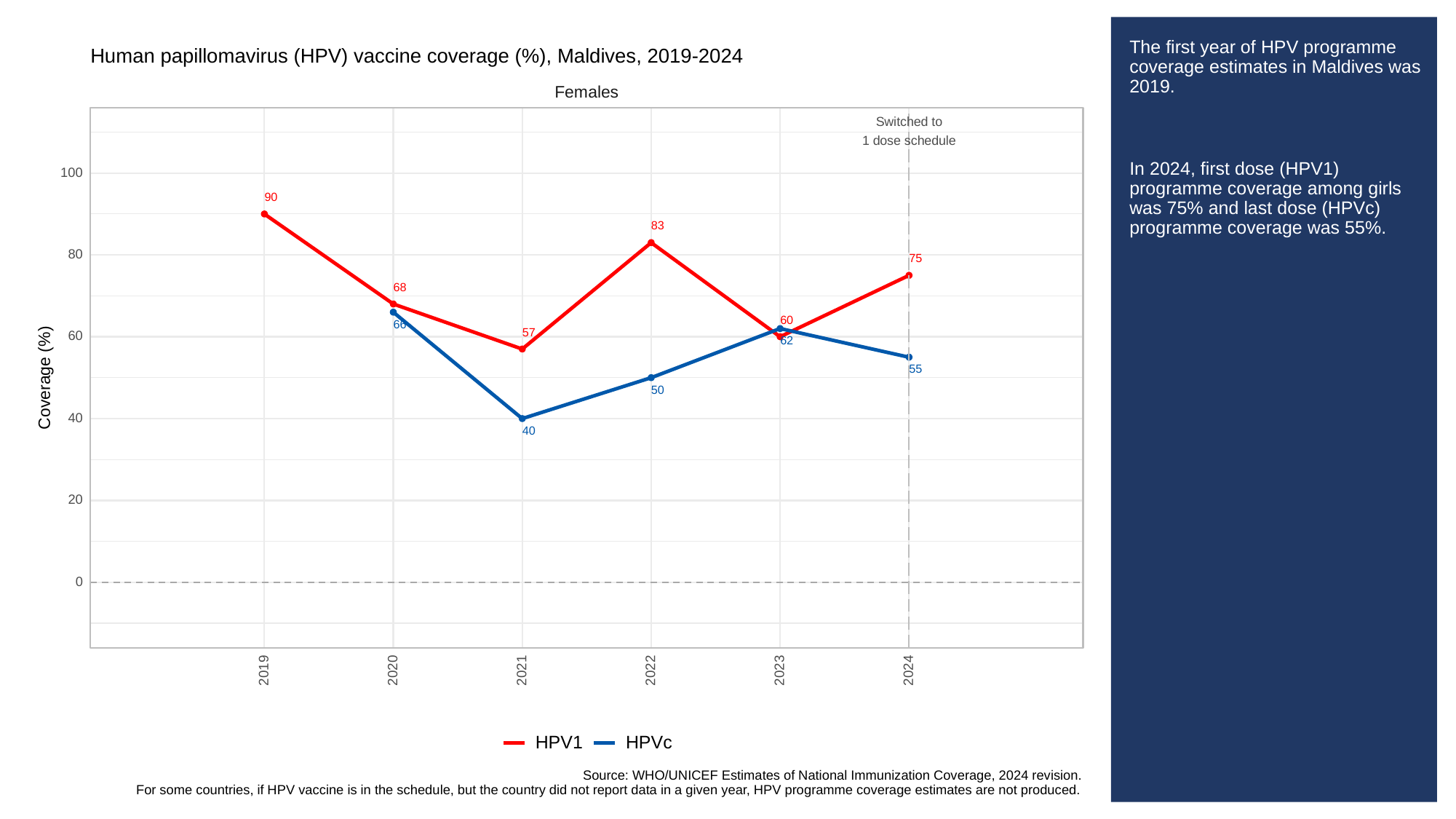

# The first year of HPV programme coverage estimates in Maldives was 2019.

In 2024, first dose (HPV1) programme coverage among girls was 75% and last dose (HPVc) programme coverage was 55%.

Human papillomavirus (HPV) vaccine coverage (%), Maldives, 2019-2024
Females

Switched to

1 dose schedule
100

90

83

80

75

68

60
66

57
60

62

55
Coverage (%)

50
40

40

20

0

2023
2019
2020
2021
2022
2024
HPVc
HPV1

Source: WHO/UNICEF Estimates of National Immunization Coverage, 2024 revision.
For some countries, if HPV vaccine is in the schedule, but the country did not report data in a given year, HPV programme coverage estimates are not produced.